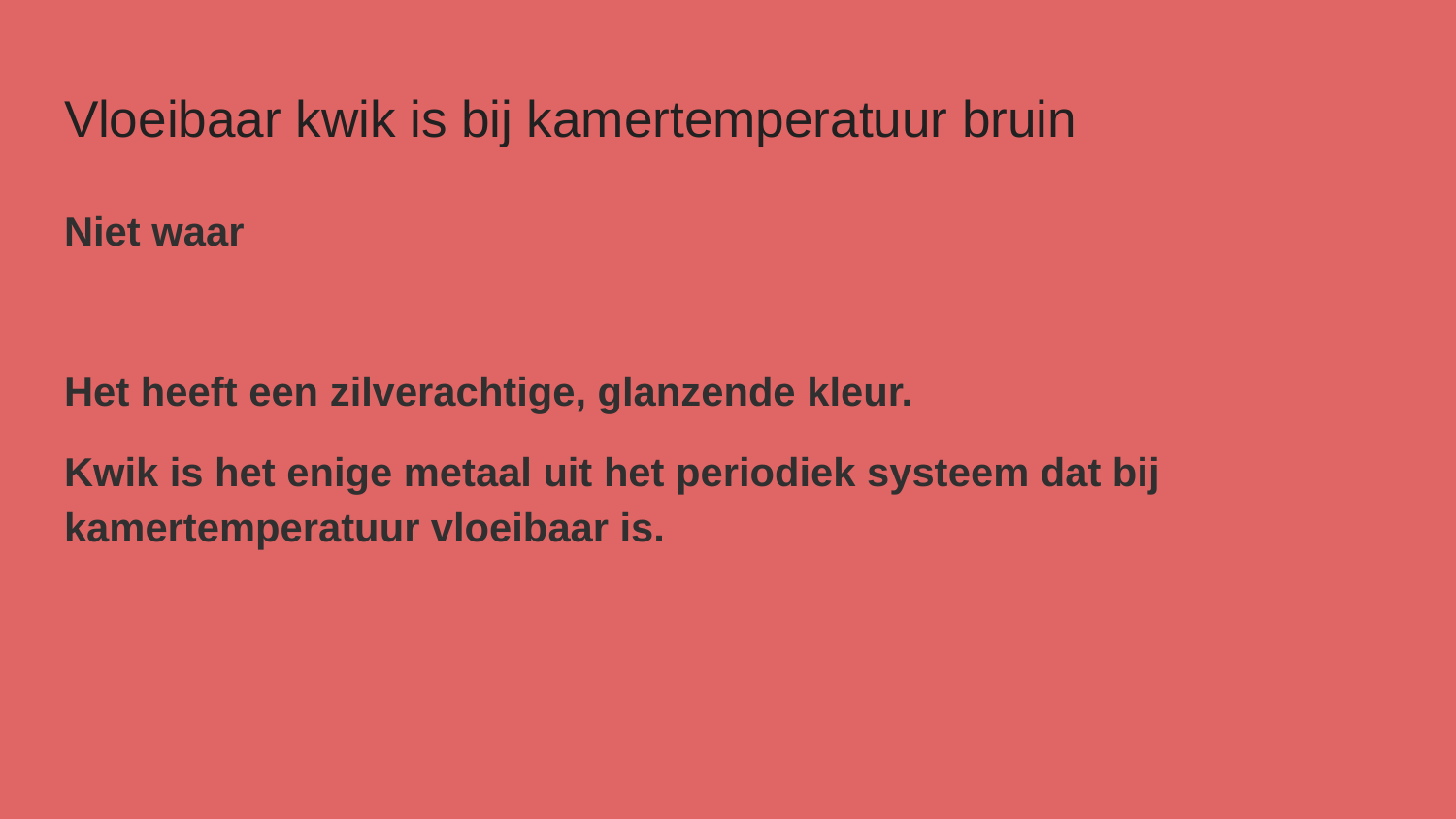

# Vloeibaar kwik is bij kamertemperatuur bruin
Niet waar

Het heeft een zilverachtige, glanzende kleur.
Kwik is het enige metaal uit het periodiek systeem dat bij kamertemperatuur vloeibaar is.